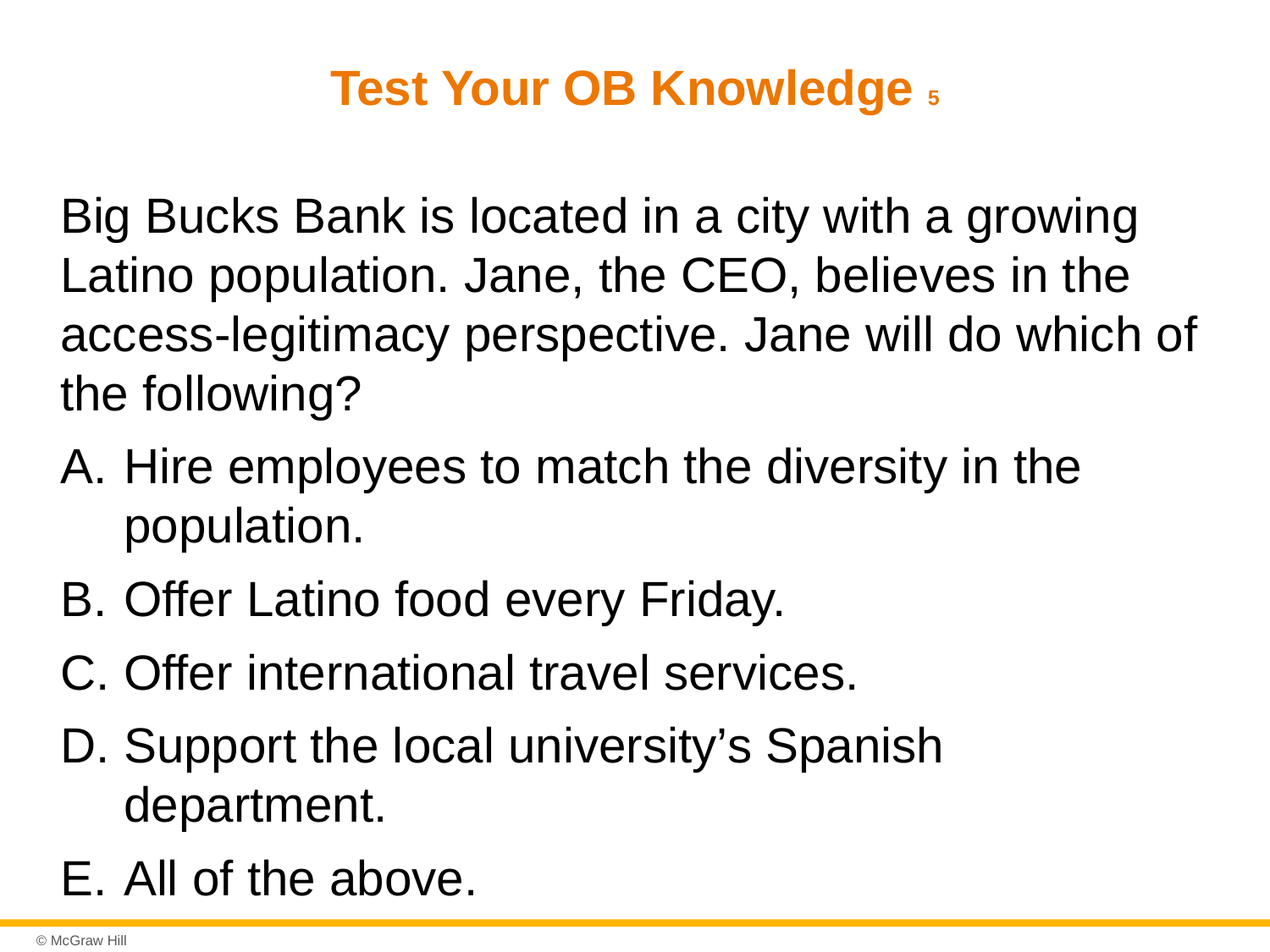

# Test Your OB Knowledge 5
Big Bucks Bank is located in a city with a growing Latino population. Jane, the CEO, believes in the access-legitimacy perspective. Jane will do which of the following?
Hire employees to match the diversity in the population.
Offer Latino food every Friday.
Offer international travel services.
Support the local university’s Spanish department.
All of the above.